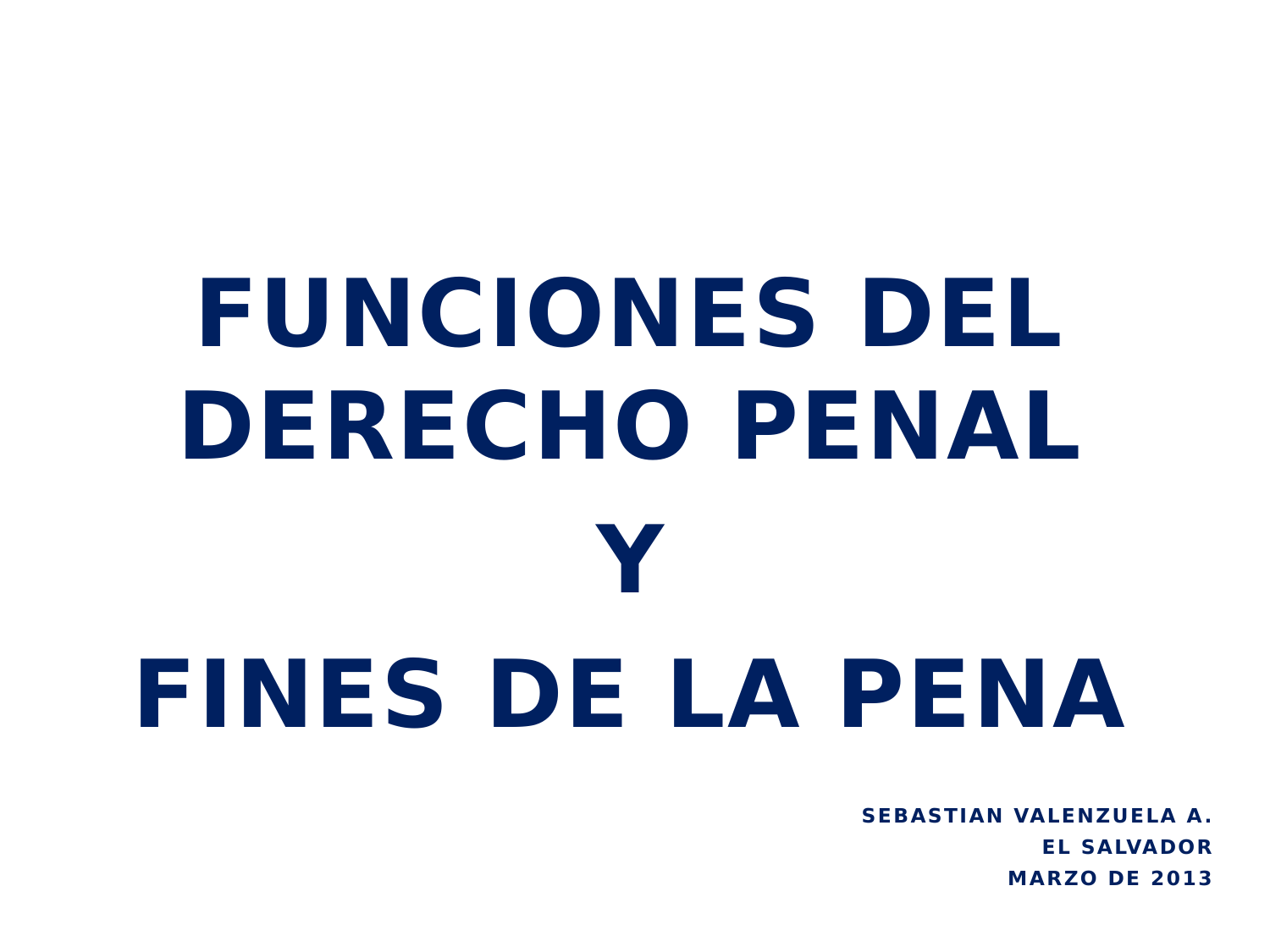

FUNCIONES DEL DERECHO PENAL
Y
FINES DE LA PENA

SEBASTIAN VALENZUELA A.
EL SALVADOR
MARZO DE 2013
1
Sebastian Valenzuela A. /El Salvador /Marzo 2013